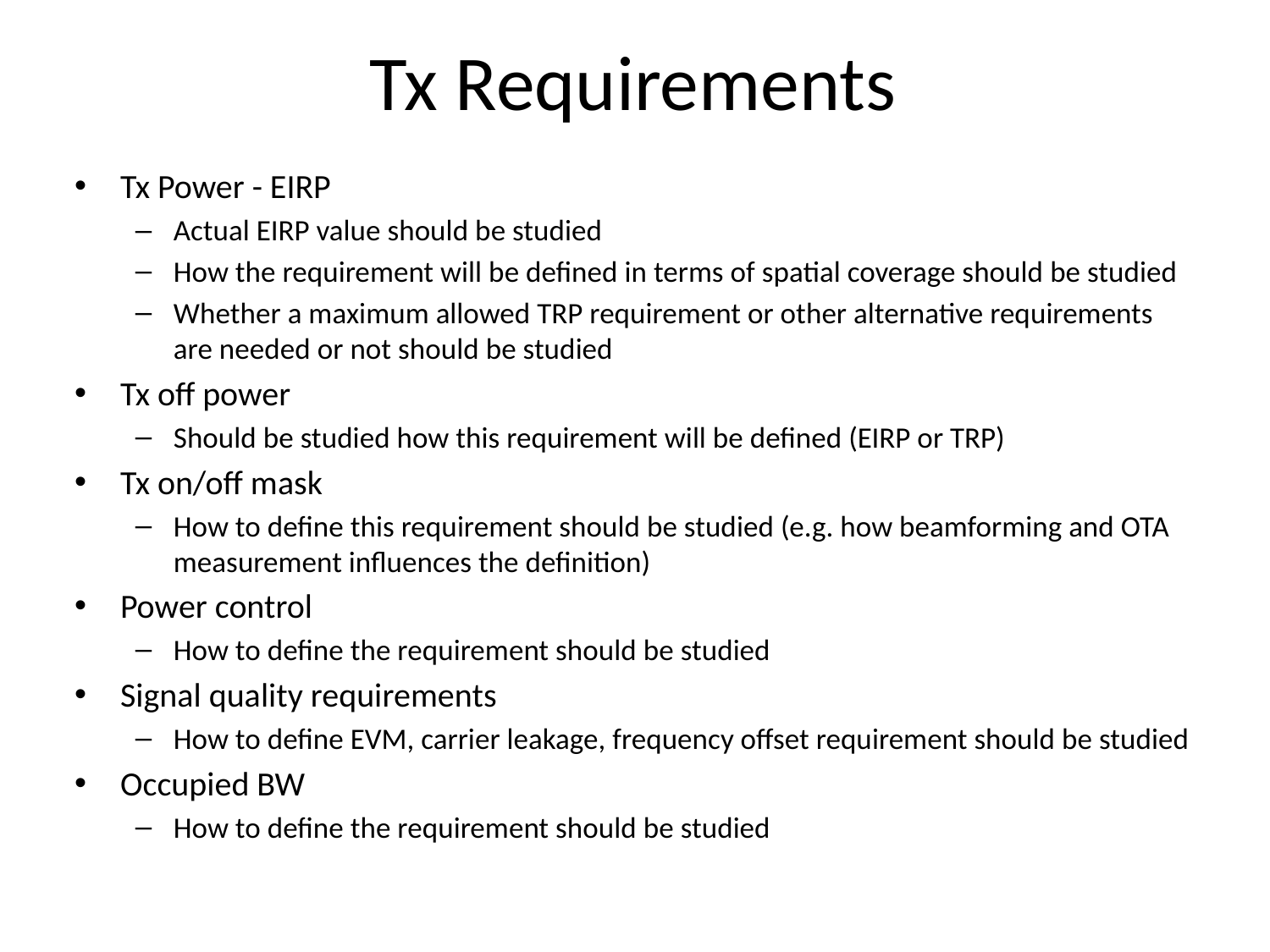

# Tx Requirements
Tx Power - EIRP
Actual EIRP value should be studied
How the requirement will be defined in terms of spatial coverage should be studied
Whether a maximum allowed TRP requirement or other alternative requirements are needed or not should be studied
Tx off power
Should be studied how this requirement will be defined (EIRP or TRP)
Tx on/off mask
How to define this requirement should be studied (e.g. how beamforming and OTA measurement influences the definition)
Power control
How to define the requirement should be studied
Signal quality requirements
How to define EVM, carrier leakage, frequency offset requirement should be studied
Occupied BW
How to define the requirement should be studied